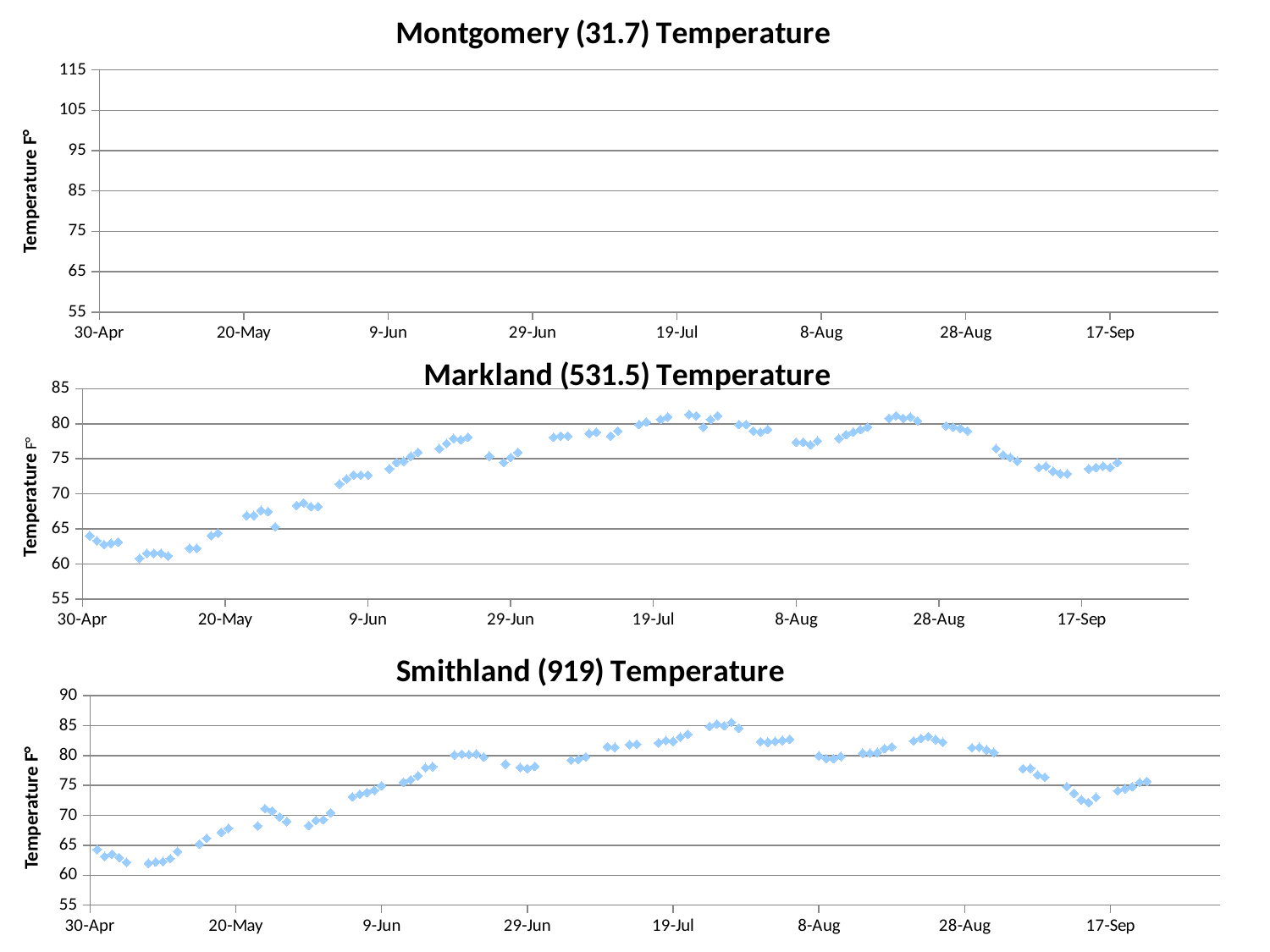

### Chart: Montgomery (31.7) Temperature

| Category |  |
|---|---|
Temperature F°

### Chart: Markland (531.5) Temperature

| Category |  |
|---|---|
Temperature F°

### Chart: Smithland (919) Temperature

| Category | Smithland (RMI 919) Temperature |
|---|---|
Temperature F°